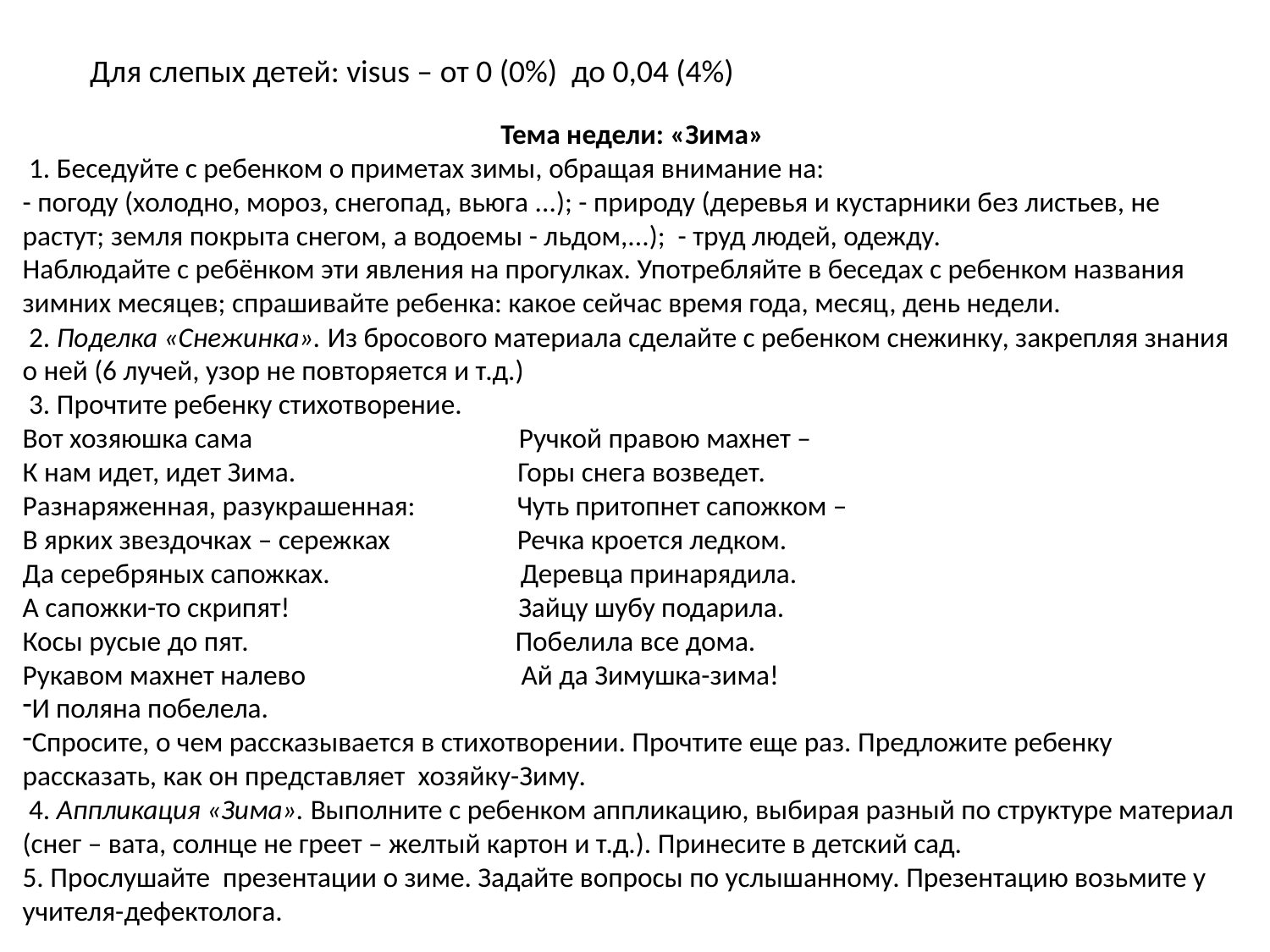

Для слепых детей: visus – от 0 (0%)  до 0,04 (4%)
Тема недели: «Зима»
 1. Беседуйте с ребенком о приметах зимы, обращая внимание на:
- погоду (холодно, мороз, снегопад, вьюга ...); - природу (деревья и кустарники без листьев, не растут; земля покрыта снегом, а водоемы - льдом,...);  - труд людей, одежду.
Наблюдайте с ребёнком эти явления на прогулках. Употребляйте в беседах с ребенком названия зимних месяцев; спрашивайте ребенка: какое сейчас время года, месяц, день недели.
 2. Поделка «Снежинка». Из бросового материала сделайте с ребенком снежинку, закрепляя знания о ней (6 лучей, узор не повторяется и т.д.)
 3. Прочтите ребенку стихотворение.
Вот хозяюшка сама                                          Ручкой правою махнет –
К нам идет, идет Зима.                                   Горы снега возведет.
Разнаряженная, разукрашенная:                Чуть притопнет сапожком –
В ярких звездочках – сережках                    Речка кроется ледком.
Да серебряных сапожках.                              Деревца принарядила.
А сапожки-то скрипят!                                    Зайцу шубу подарила.
Косы русые до пят.                                          Побелила все дома.
Рукавом махнет налево                                  Ай да Зимушка-зима!
И поляна побелела.
Спросите, о чем рассказывается в стихотворении. Прочтите еще раз. Предложите ребенку рассказать, как он представляет  хозяйку-Зиму.
 4. Аппликация «Зима». Выполните с ребенком аппликацию, выбирая разный по структуре материал (снег – вата, солнце не греет – желтый картон и т.д.). Принесите в детский сад.
5. Прослушайте  презентации о зиме. Задайте вопросы по услышанному. Презентацию возьмите у учителя-дефектолога.